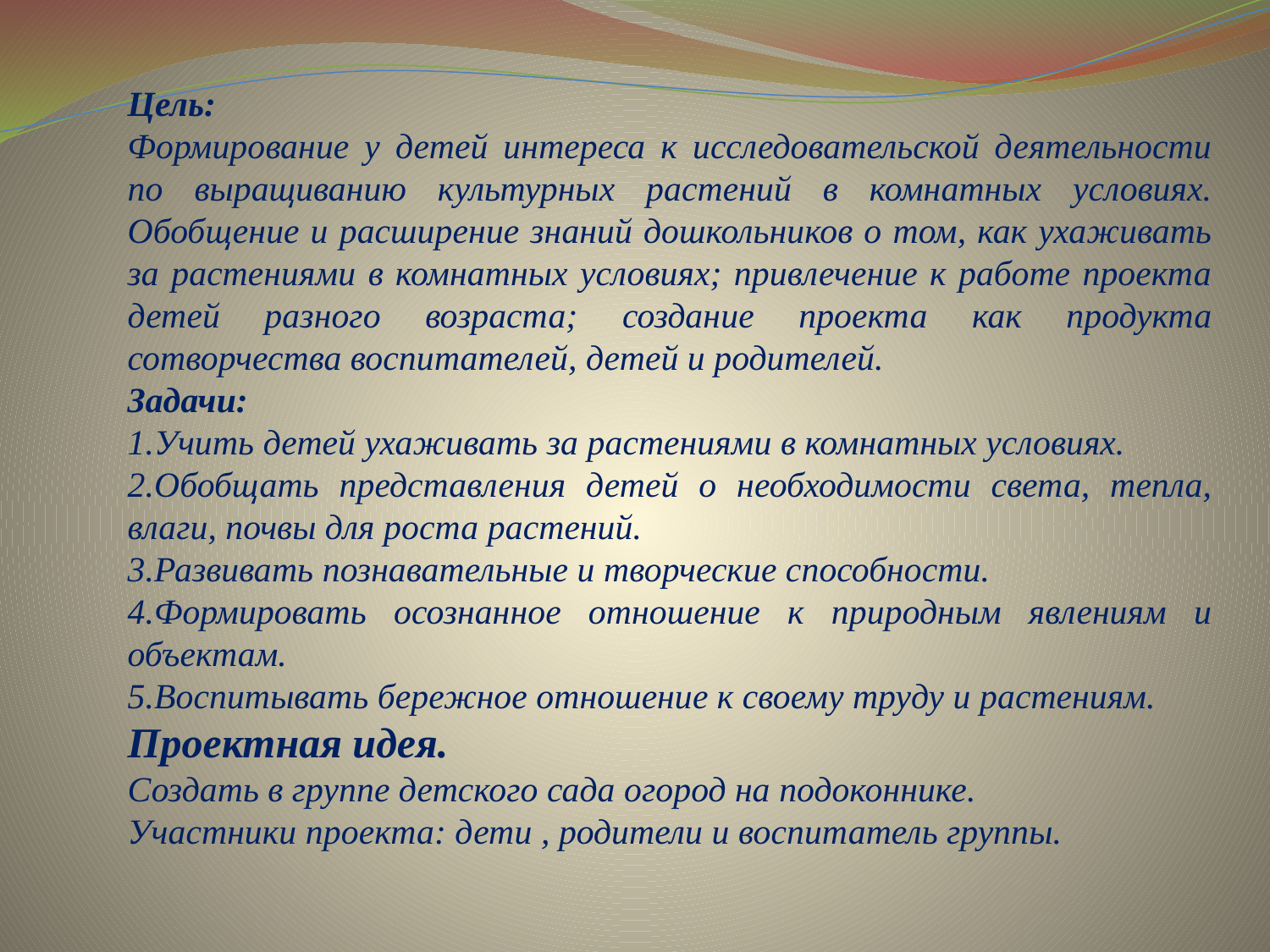

Цель:
Формирование у детей интереса к исследовательской деятельности по выращиванию культурных растений в комнатных условиях. Обобщение и расширение знаний дошкольников о том, как ухаживать за растениями в комнатных условиях; привлечение к работе проекта детей разного возраста; создание проекта как продукта сотворчества воспитателей, детей и родителей.
Задачи:
1.Учить детей ухаживать за растениями в комнатных условиях.
2.Обобщать представления детей о необходимости света, тепла, влаги, почвы для роста растений.
3.Развивать познавательные и творческие способности.
4.Формировать осознанное отношение к природным явлениям и объектам.
5.Воспитывать бережное отношение к своему труду и растениям.
Проектная идея.
Создать в группе детского сада огород на подоконнике.
Участники проекта: дети , родители и воспитатель группы.